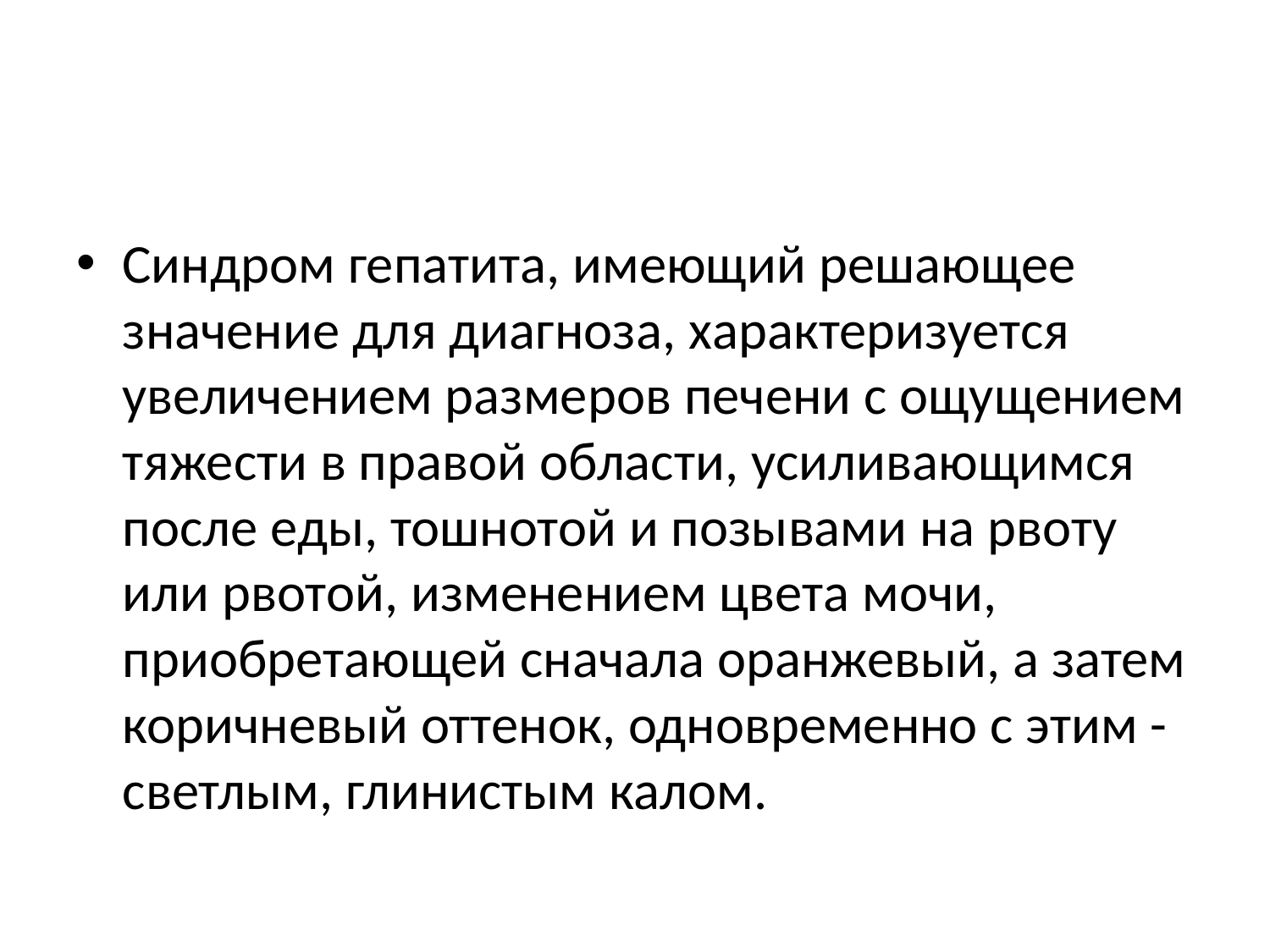

Синдром гепатита, имеющий решающее значение для диагноза, характеризуется увеличением размеров печени с ощущением тяжести в правой области, усиливающимся после еды, тошнотой и позывами на рвоту или рвотой, изменением цвета мочи, приобретающей сначала оранжевый, а затем коричневый оттенок, одновременно с этим - светлым, глинистым калом.